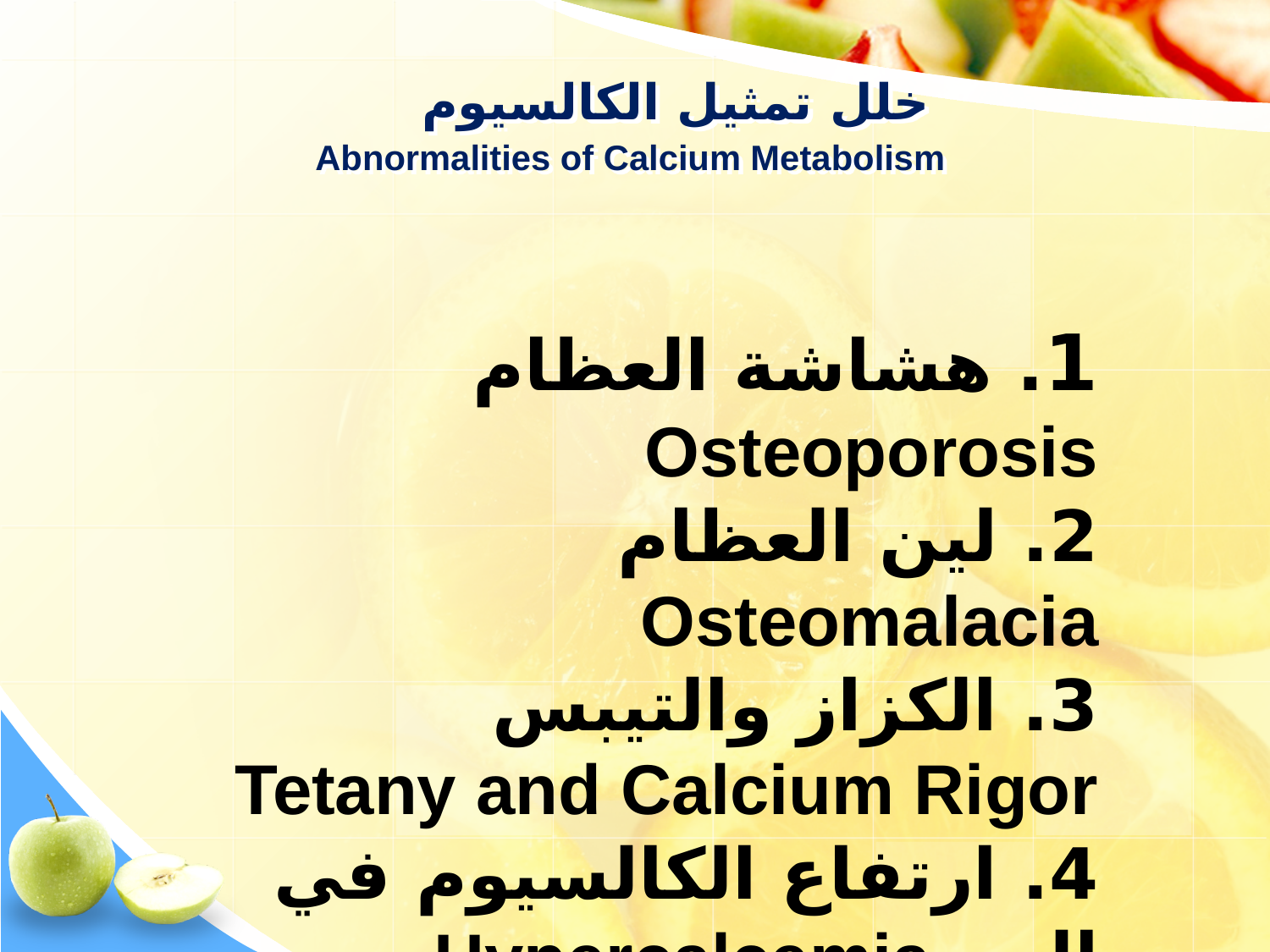

# خلل تمثيل الكالسيوم Abnormalities of Calcium Metabolism
1. هشاشة العظام  Osteoporosis
2. لين العظام Osteomalacia
3. الكزاز والتيبس      Tetany and Calcium Rigor
4. ارتفاع الكالسيوم في الدم Hypercalcemia
     - زيادة المتناول من فيتامين د
     - الوجبات التي يكون فيها معدل المتناول من الفوسفور أعلى من      الكالسيوم